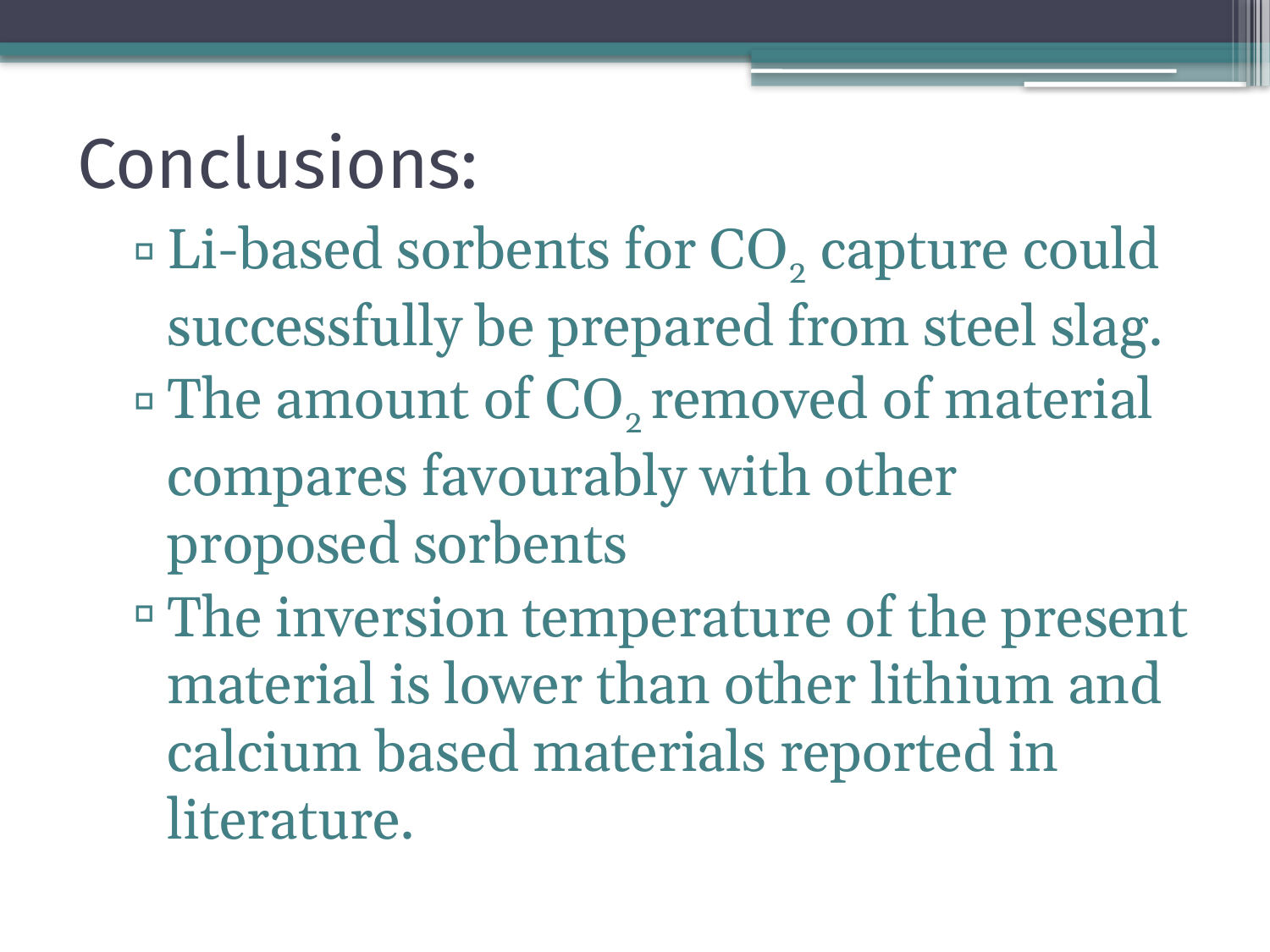

# Conclusions:
Li-based sorbents for CO2 capture could successfully be prepared from steel slag.
The amount of CO2 removed of material compares favourably with other proposed sorbents
The inversion temperature of the present material is lower than other lithium and calcium based materials reported in literature.